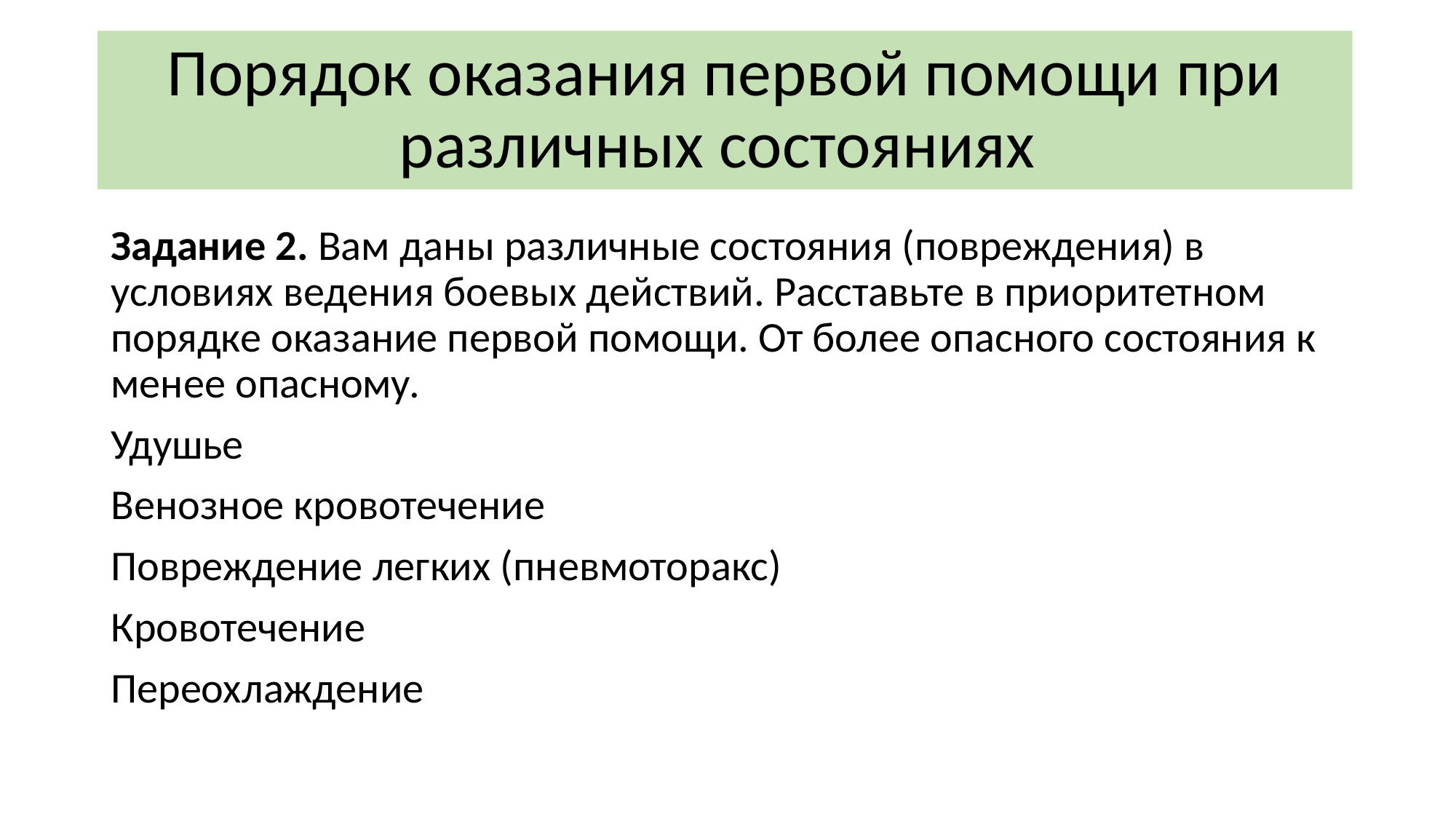

# Порядок оказания первой помощи при различных состояниях
Задание 2. Вам даны различные состояния (повреждения) в условиях ведения боевых действий. Расставьте в приоритетном порядке оказание первой помощи. От более опасного состояния к менее опасному.
Удушье
Венозное кровотечение
Повреждение легких (пневмоторакс)
Кровотечение
Переохлаждение